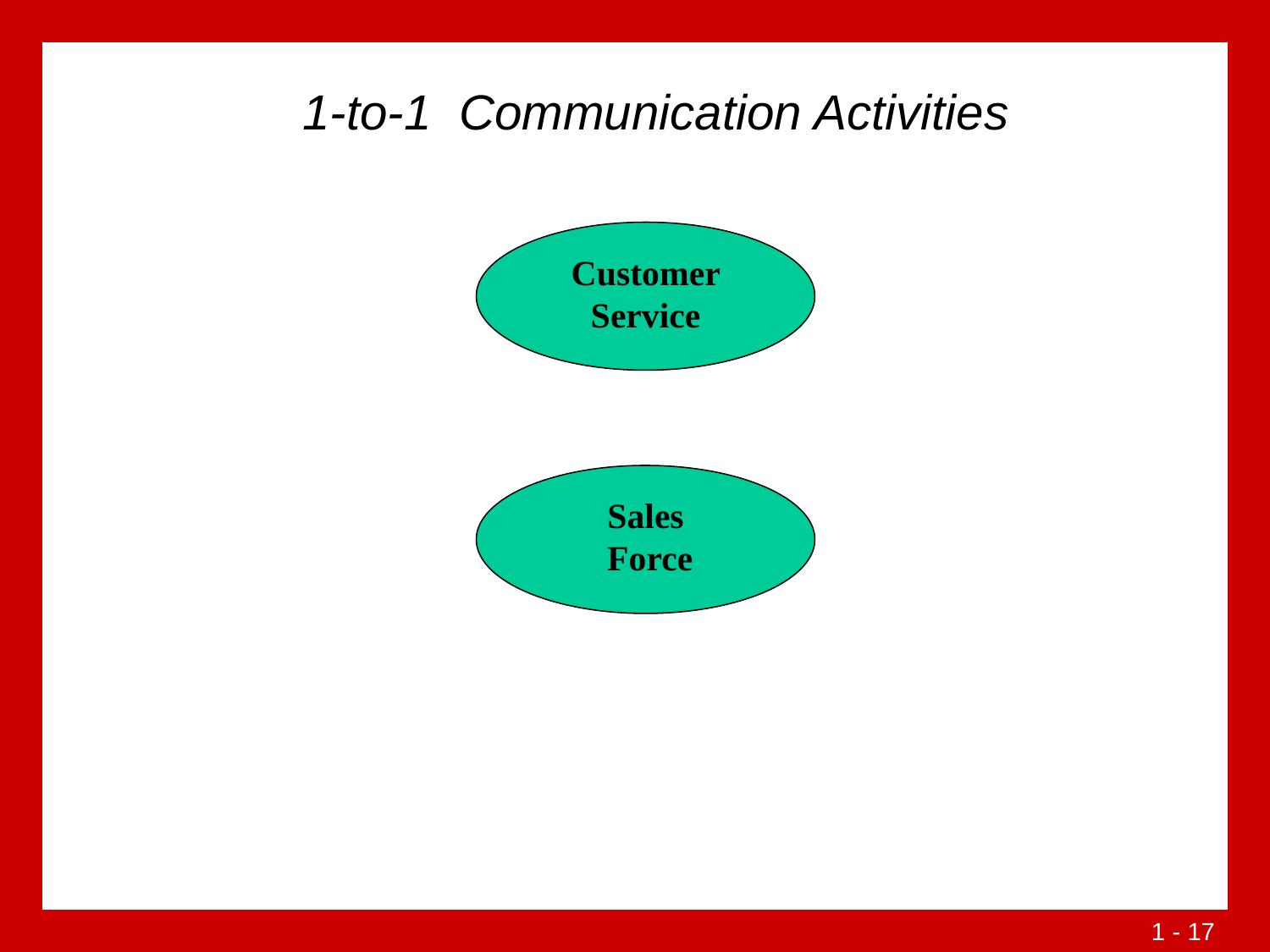

1-to-1  Communication Activities

Customer Service
Sales
 Force
1 - 17